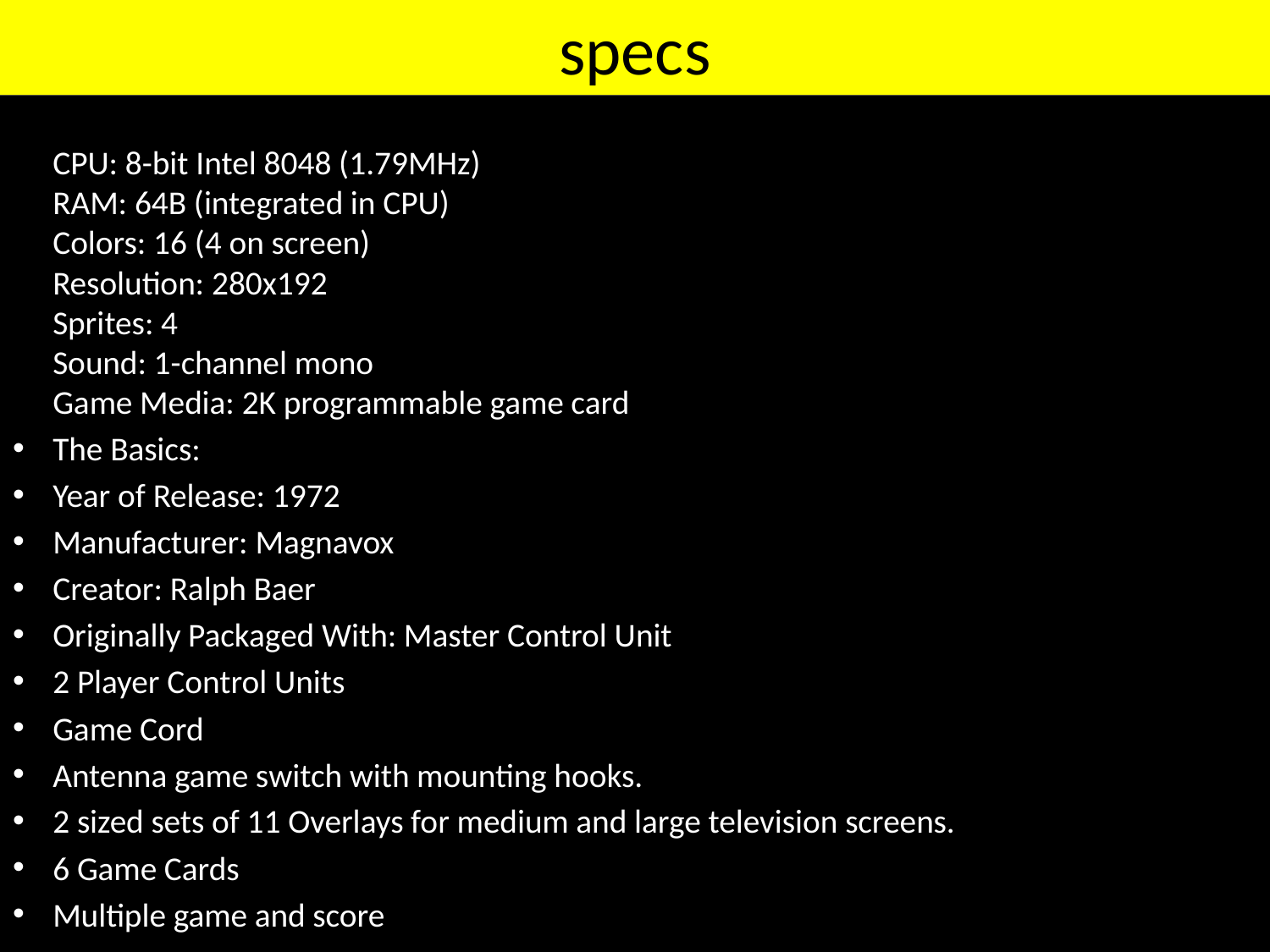

# specs
for the Odyssey 2
CPU: 8-bit Intel 8048 (1.79MHz)
RAM: 64B (integrated in CPU)
Colors: 16 (4 on screen)
Resolution: 280x192
Sprites: 4
Sound: 1-channel mono
Game Media: 2K programmable game card
The Basics:
Year of Release: 1972
Manufacturer: Magnavox
Creator: Ralph Baer
Originally Packaged With: Master Control Unit
2 Player Control Units
Game Cord
Antenna game switch with mounting hooks.
2 sized sets of 11 Overlays for medium and large television screens.
6 Game Cards
Multiple game and score cards.